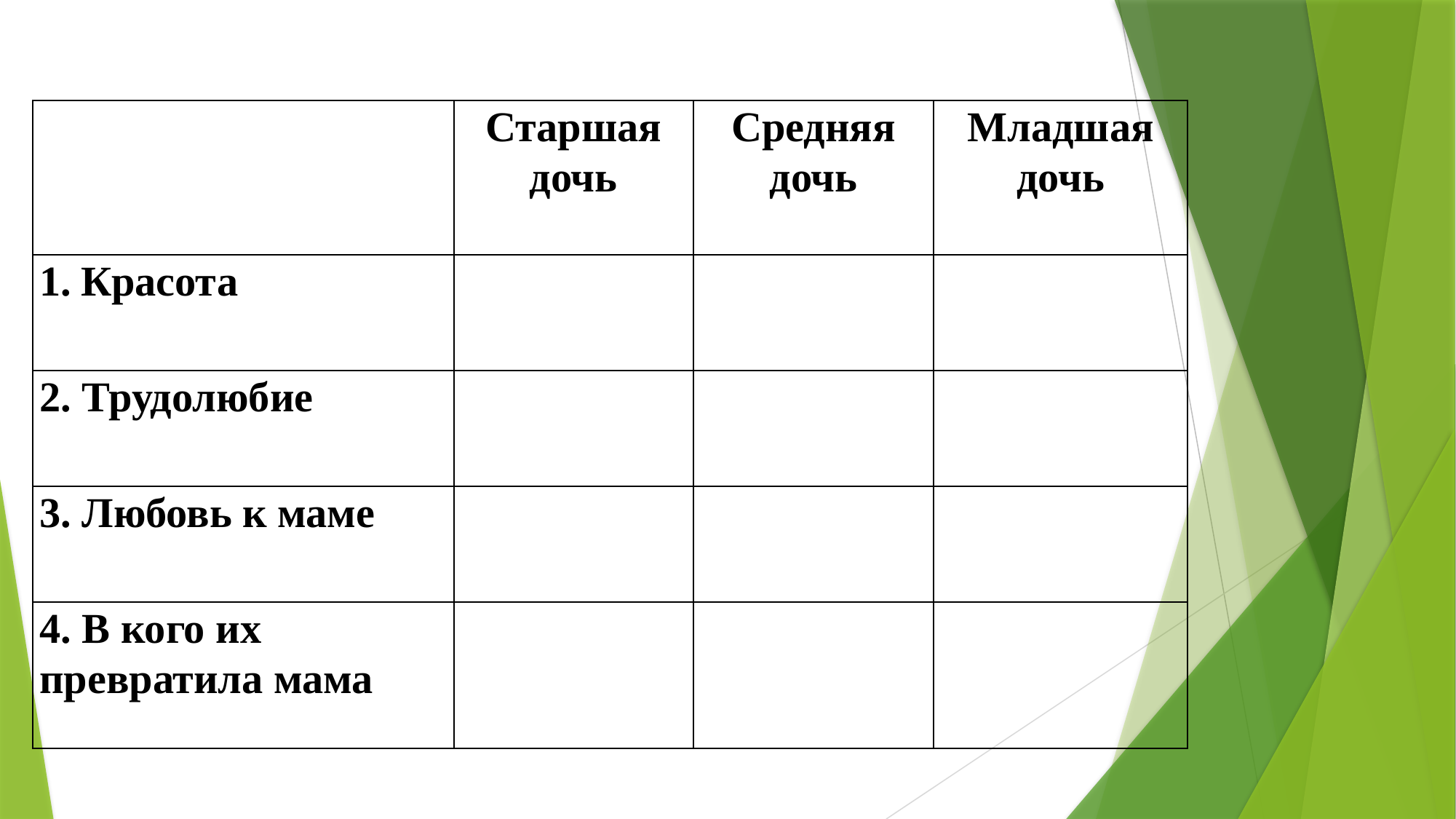

|  | Старшая дочь | Средняя дочь | Младшая дочь |
| --- | --- | --- | --- |
| Красота |  |  |  |
| 2. Трудолюбие |  |  |  |
| 3. Любовь к маме |  |  |  |
| 4. В кого их превратила мама |  |  |  |